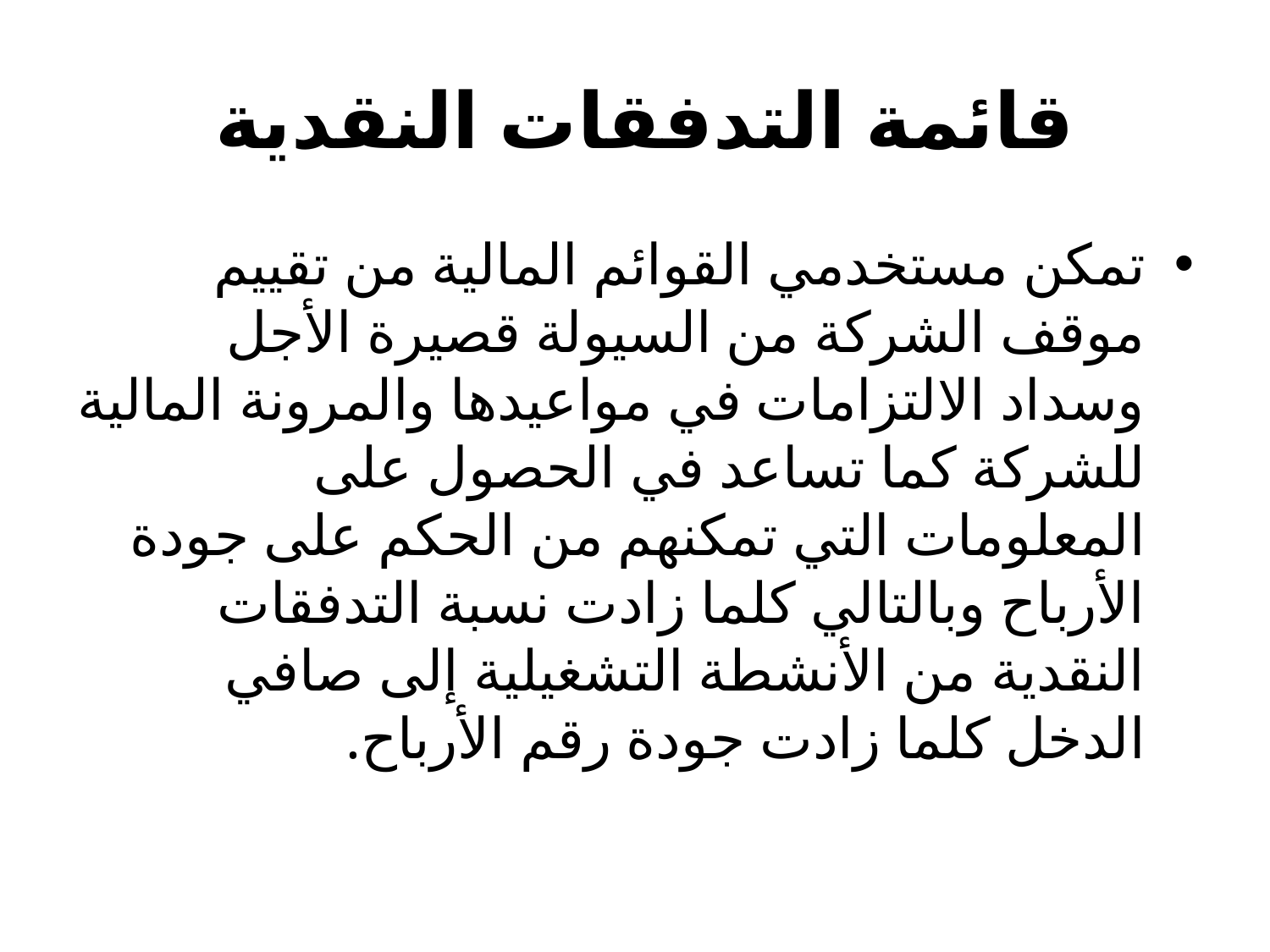

# قائمة التدفقات النقدية
تمكن مستخدمي القوائم المالية من تقييم موقف الشركة من السيولة قصيرة الأجل وسداد الالتزامات في مواعيدها والمرونة المالية للشركة كما تساعد في الحصول على المعلومات التي تمكنهم من الحكم على جودة الأرباح وبالتالي كلما زادت نسبة التدفقات النقدية من الأنشطة التشغيلية إلى صافي الدخل كلما زادت جودة رقم الأرباح.